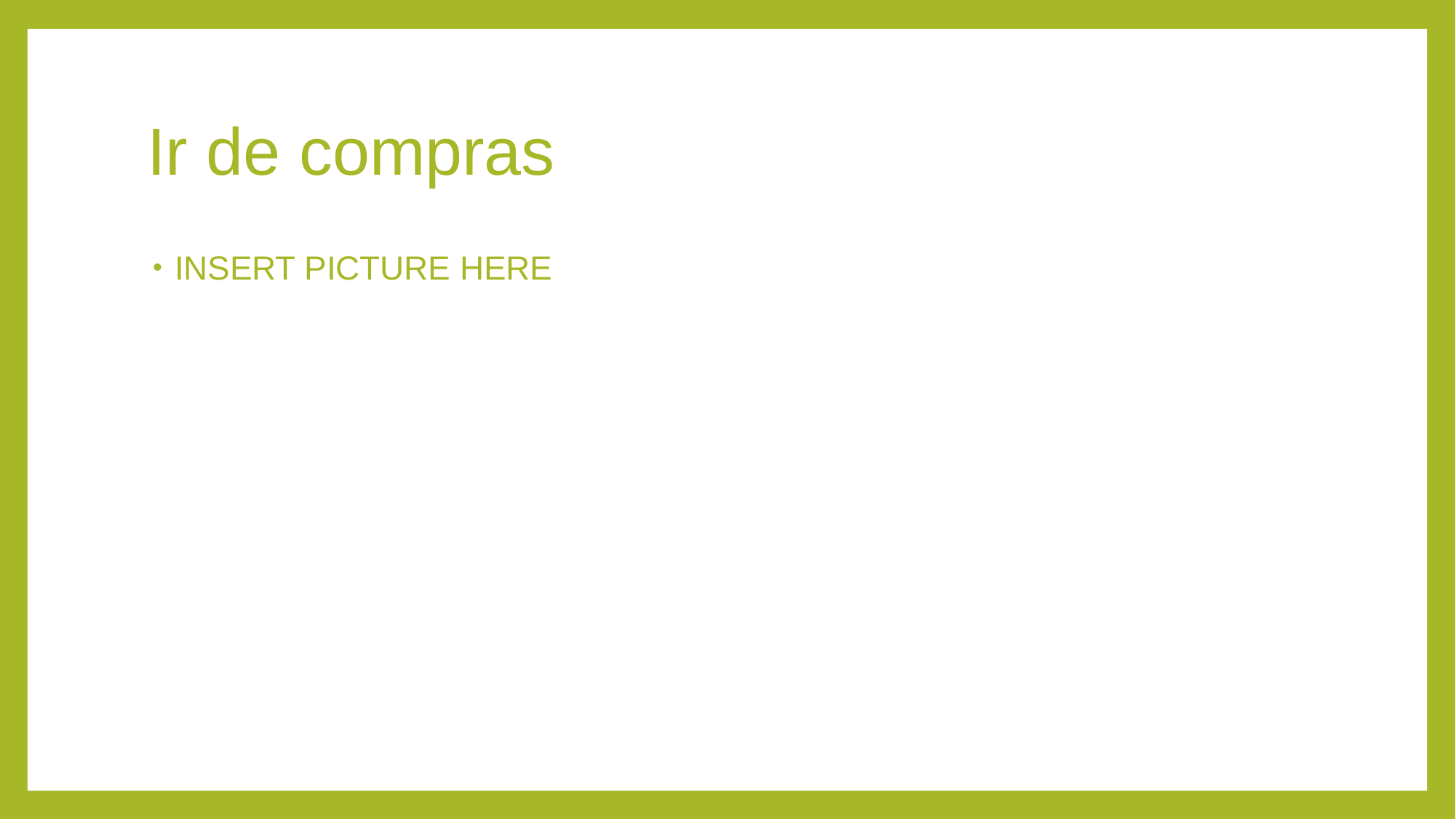

# Ir de compras
INSERT PICTURE HERE